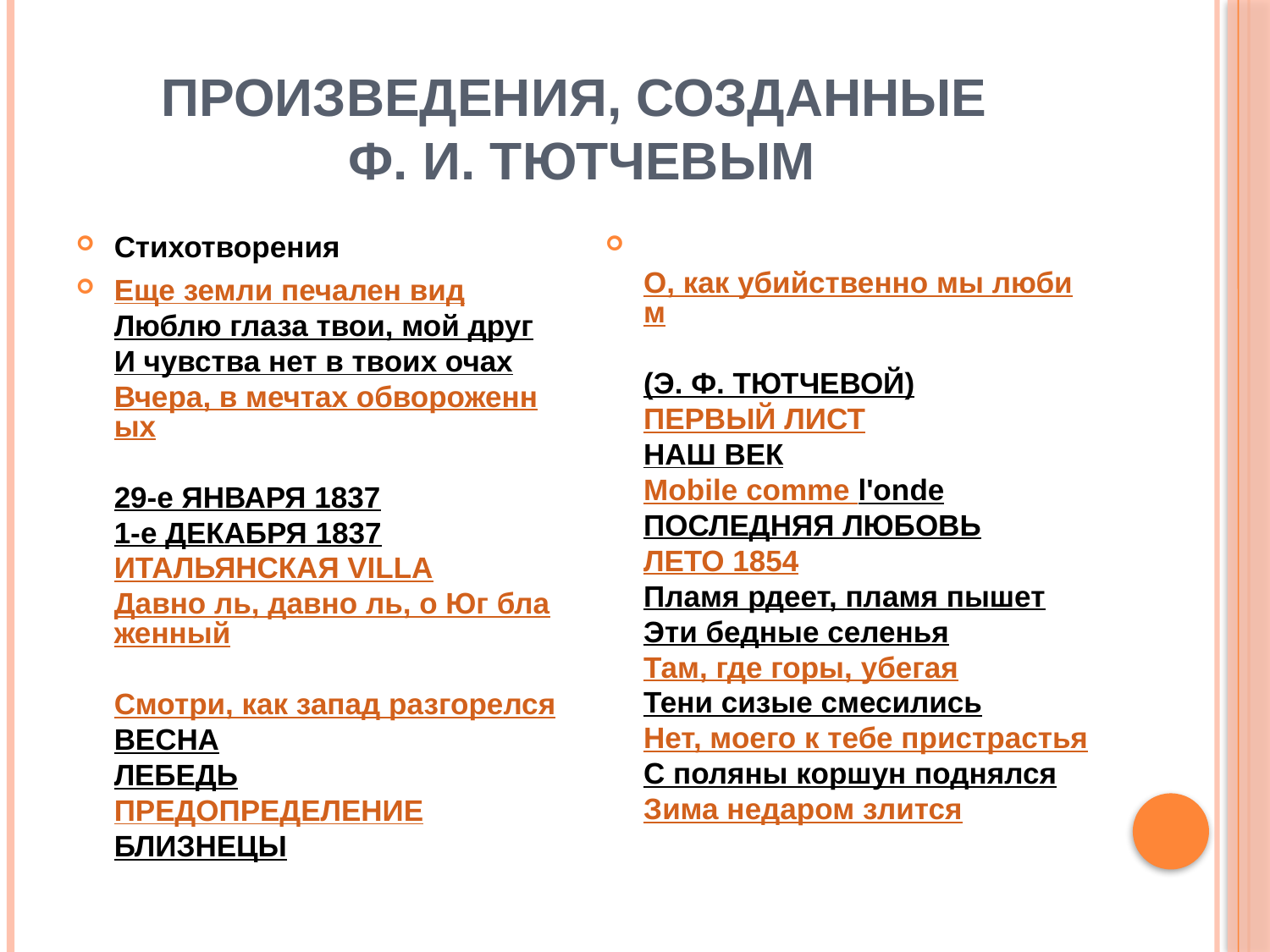

# Произведения, созданные Ф. И. Тютчевым
Стихотворения
Еще земли печален вид
Люблю глаза твои, мой друг
И чувства нет в твоих очах
Вчера, в мечтах обвороженных
29-е ЯНВАРЯ 1837
1-е ДЕКАБРЯ 1837
ИТАЛЬЯНСКАЯ VILLA
Давно ль, давно ль, о Юг блаженный
Смотри, как запад разгорелся
ВЕСНА
ЛЕБЕДЬ
ПРЕДОПРЕДЕЛЕНИЕ
БЛИЗНЕЦЫ
О, как убийственно мы любим
(Э. Ф. ТЮТЧЕВОЙ)
ПЕРВЫЙ ЛИСТ
НАШ ВЕК
Mobile comme l'onde
ПОСЛЕДНЯЯ ЛЮБОВЬ
ЛЕТО 1854
Пламя рдеет, пламя пышет
Эти бедные селенья
Там, где горы, убегая
Тени сизые смесились
Нет, моего к тебе пристрастья
С поляны коршун поднялся
Зима недаром злится